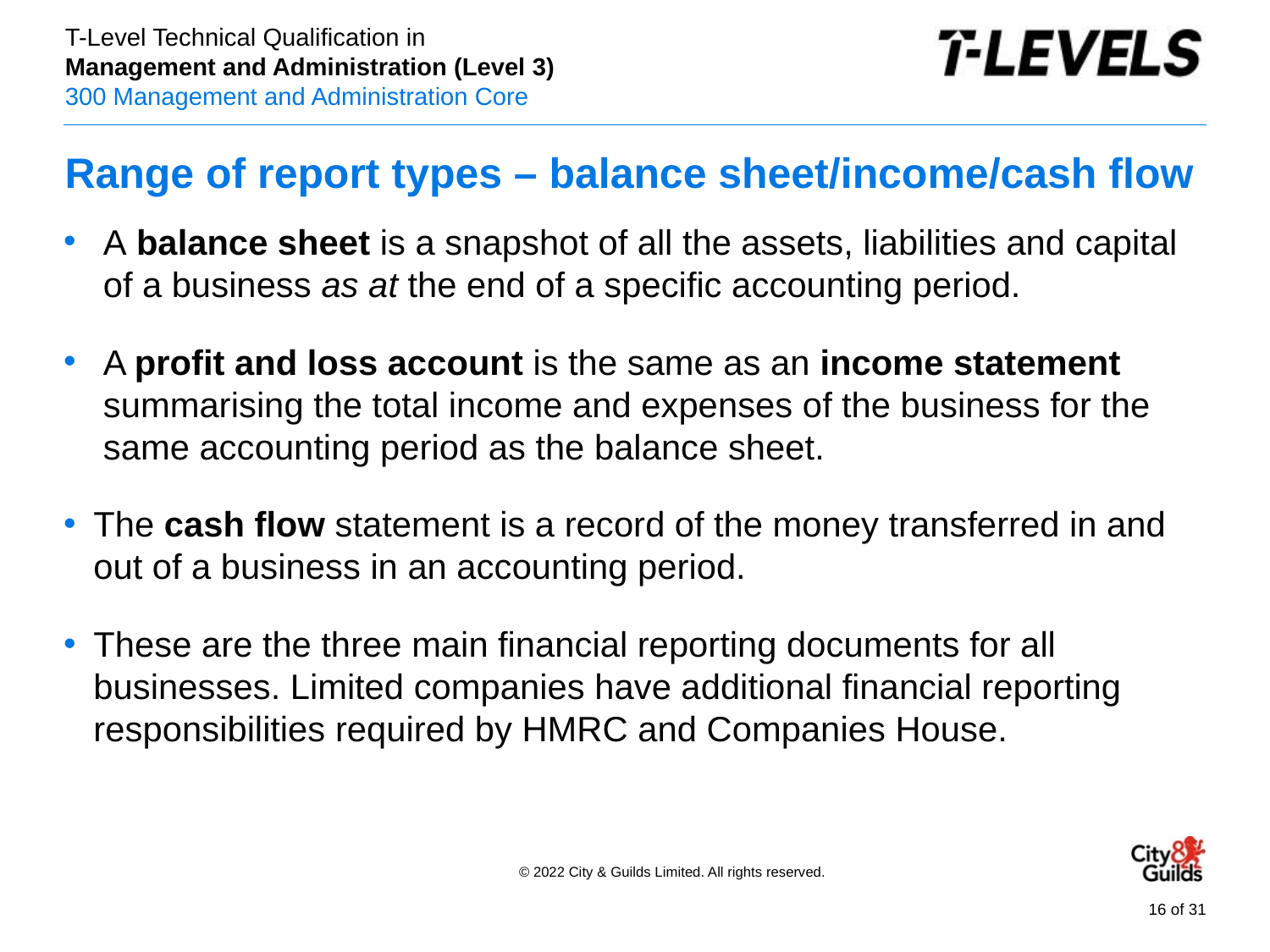

# Range of report types – balance sheet/income/cash flow
A balance sheet is a snapshot of all the assets, liabilities and capital of a business as at the end of a specific accounting period.
A profit and loss account is the same as an income statement summarising the total income and expenses of the business for the same accounting period as the balance sheet.
The cash flow statement is a record of the money transferred in and out of a business in an accounting period.
These are the three main financial reporting documents for all businesses. Limited companies have additional financial reporting responsibilities required by HMRC and Companies House.